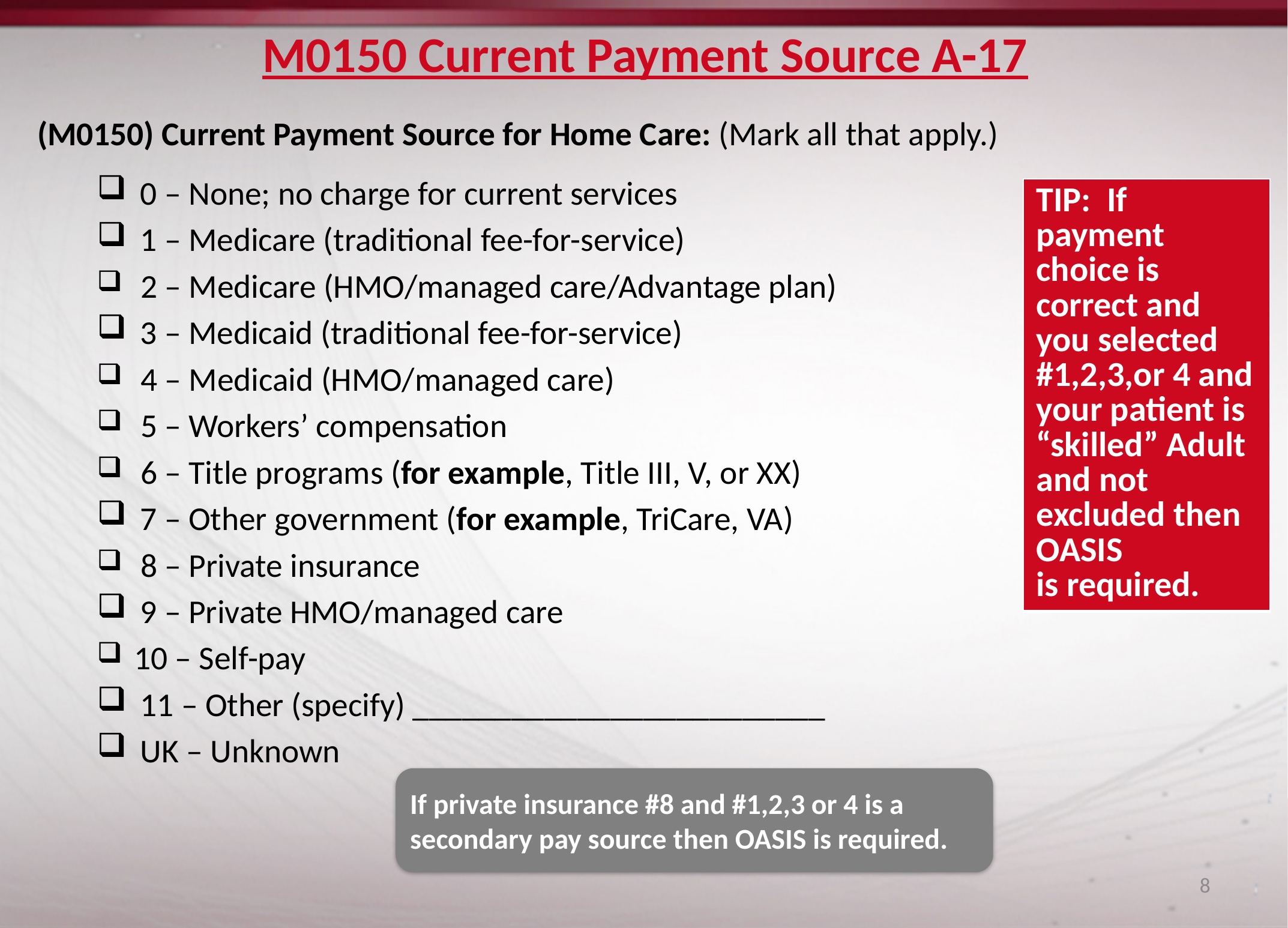

# M0150 Current Payment Source A-17
(M0150) Current Payment Source for Home Care: (Mark all that apply.)

  0 – None; no charge for current services
  1 – Medicare (traditional fee-for-service)
   2 – Medicare (HMO/managed care/Advantage plan)
  3 – Medicaid (traditional fee-for-service)
   4 – Medicaid (HMO/managed care)
   5 – Workers’ compensation
   6 – Title programs (for example, Title III, V, or XX)
  7 – Other government (for example, TriCare, VA)
   8 – Private insurance
  9 – Private HMO/managed care
  10 – Self-pay
  11 – Other (specify) _________________________
  UK – Unknown

| TIP: If payment choice is correct and you selected #1,2,3,or 4 and your patient is “skilled” Adult and not excluded then OASIS is required. |
| --- |
If private insurance #8 and #1,2,3 or 4 is a secondary pay source then OASIS is required.
8